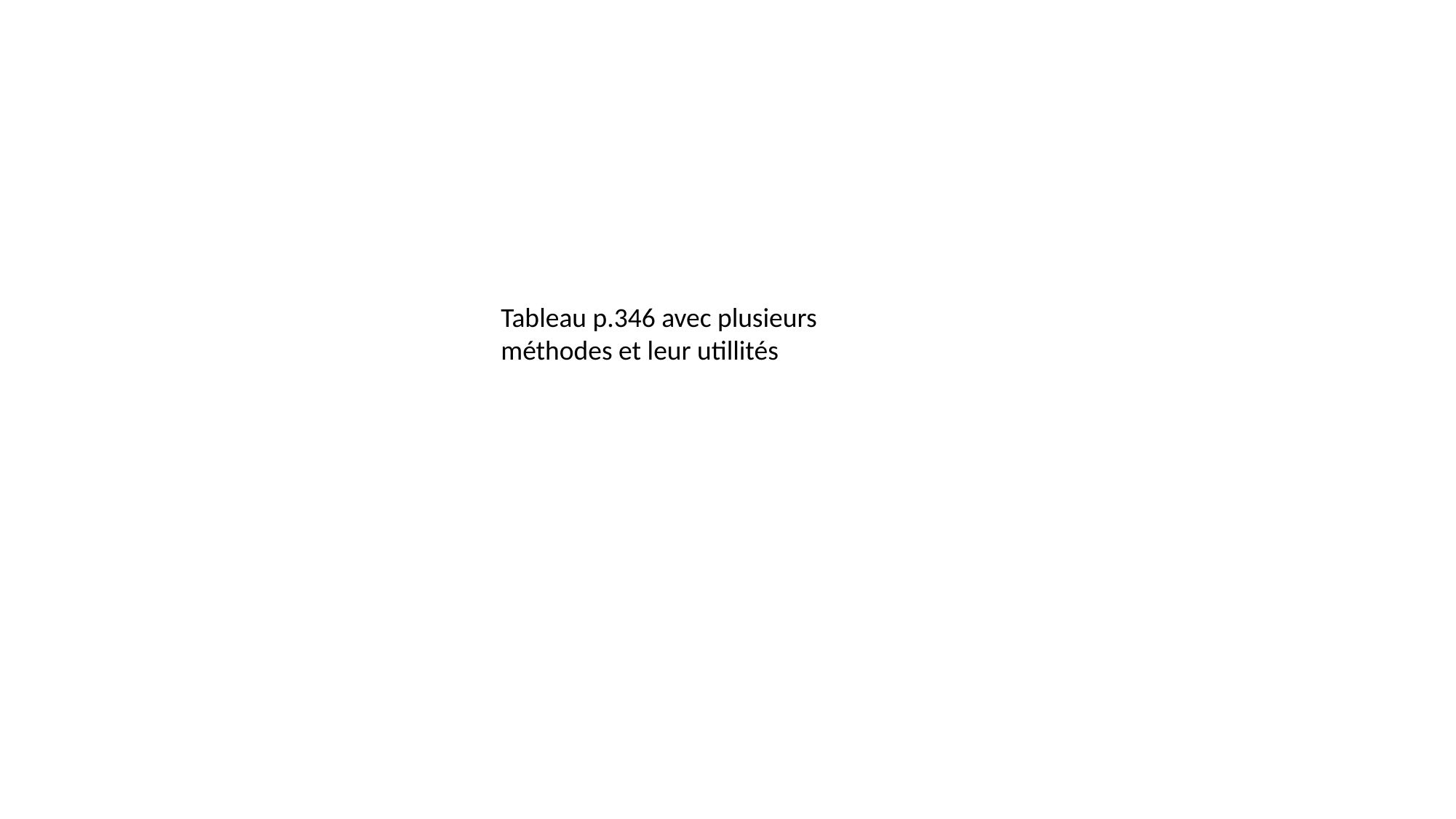

Tableau p.346 avec plusieurs méthodes et leur utillités